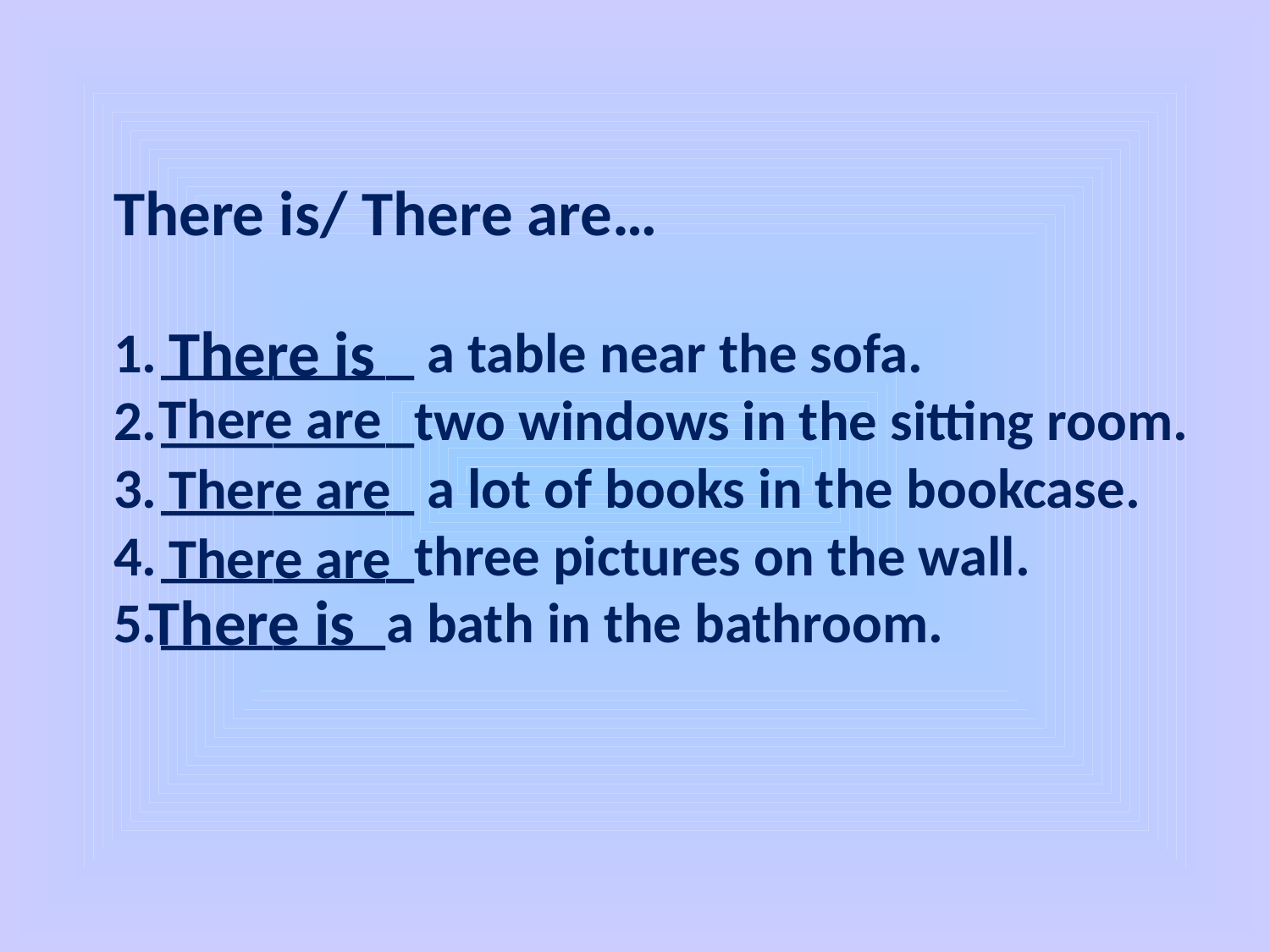

There is/ There are…

_________ a table near the sofa.
_________two windows in the sitting room.
_________ a lot of books in the bookcase.
_________three pictures on the wall.
________a bath in the bathroom.
There is
There are
There are
There are
There is